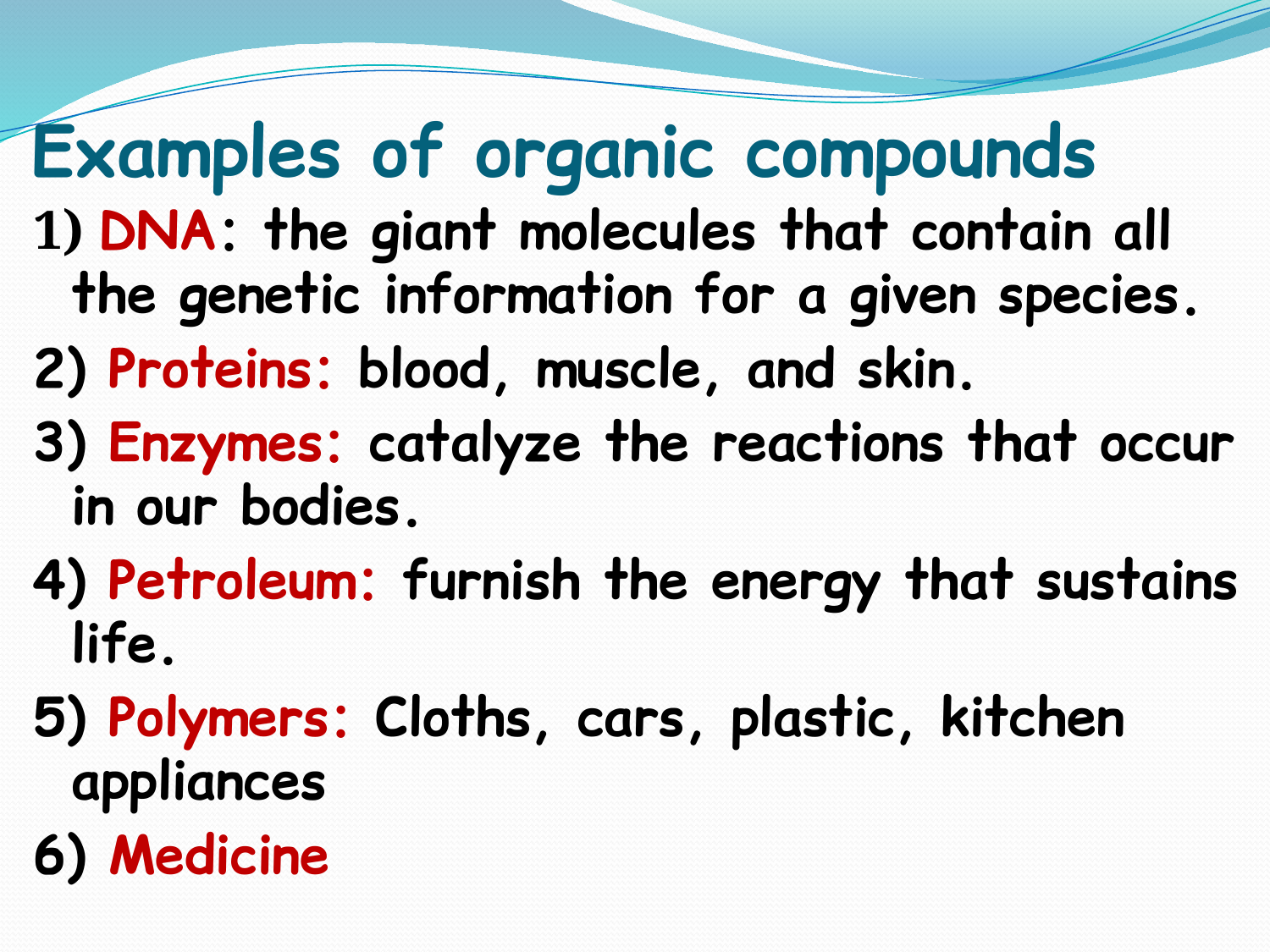

Examples of organic compounds
1) DNA: the giant molecules that contain all the genetic information for a given species.
2) Proteins: blood, muscle, and skin.
3) Enzymes: catalyze the reactions that occur in our bodies.
4) Petroleum: furnish the energy that sustains life.
5) Polymers: Cloths, cars, plastic, kitchen appliances
6) Medicine